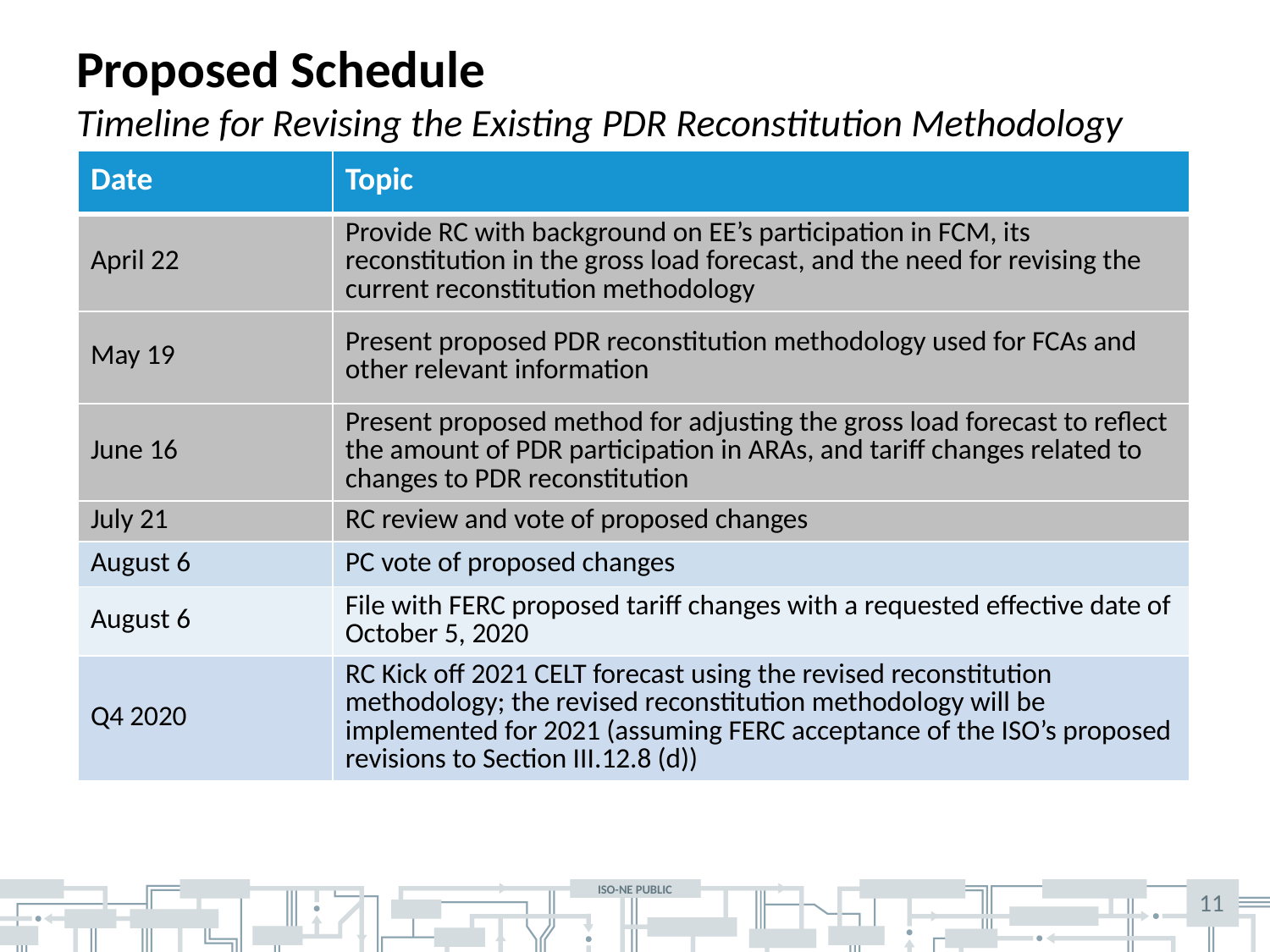

# Proposed Schedule Timeline for Revising the Existing PDR Reconstitution Methodology
| Date | Topic |
| --- | --- |
| April 22 | Provide RC with background on EE’s participation in FCM, its reconstitution in the gross load forecast, and the need for revising the current reconstitution methodology |
| May 19 | Present proposed PDR reconstitution methodology used for FCAs and other relevant information |
| June 16 | Present proposed method for adjusting the gross load forecast to reflect the amount of PDR participation in ARAs, and tariff changes related to changes to PDR reconstitution |
| July 21 | RC review and vote of proposed changes |
| August 6 | PC vote of proposed changes |
| August 6 | File with FERC proposed tariff changes with a requested effective date of October 5, 2020 |
| Q4 2020 | RC Kick off 2021 CELT forecast using the revised reconstitution methodology; the revised reconstitution methodology will be implemented for 2021 (assuming FERC acceptance of the ISO’s proposed revisions to Section III.12.8 (d)) |
11